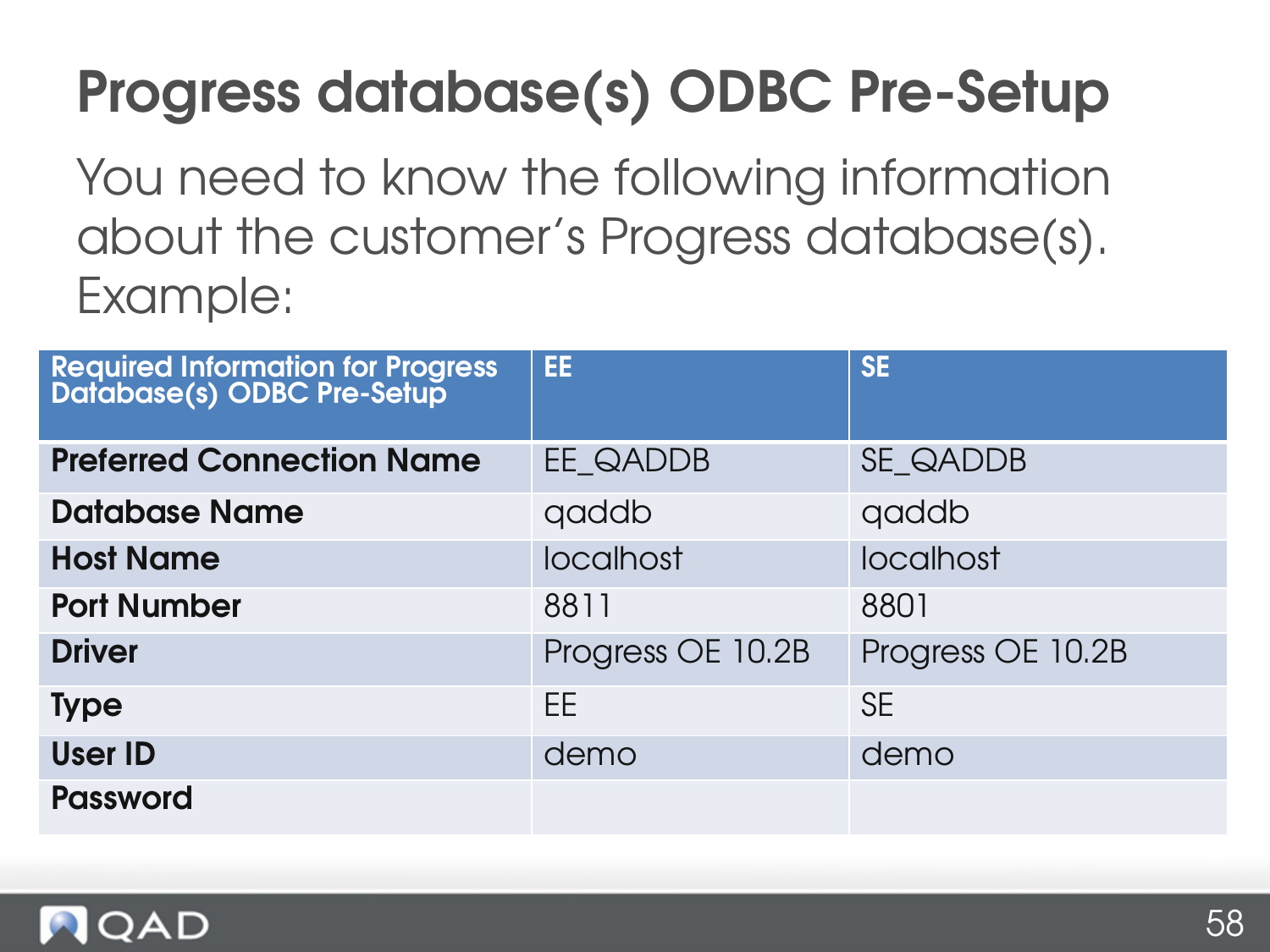

# Progress database(s) ODBC Pre-Setup
You need to know the following information about the customer’s Progress database(s).  Example:

| Required Information for Progress Database(s) ODBC Pre-Setup | EE | SE |
| --- | --- | --- |
| Preferred Connection Name | EE\_QADDB | SE\_QADDB |
| Database Name | qaddb | qaddb |
| Host Name | localhost | localhost |
| Port Number | 8811 | 8801 |
| Driver | Progress OE 10.2B | Progress OE 10.2B |
| Type | EE | SE |
| User ID | demo | demo |
| Password |  |  |
58